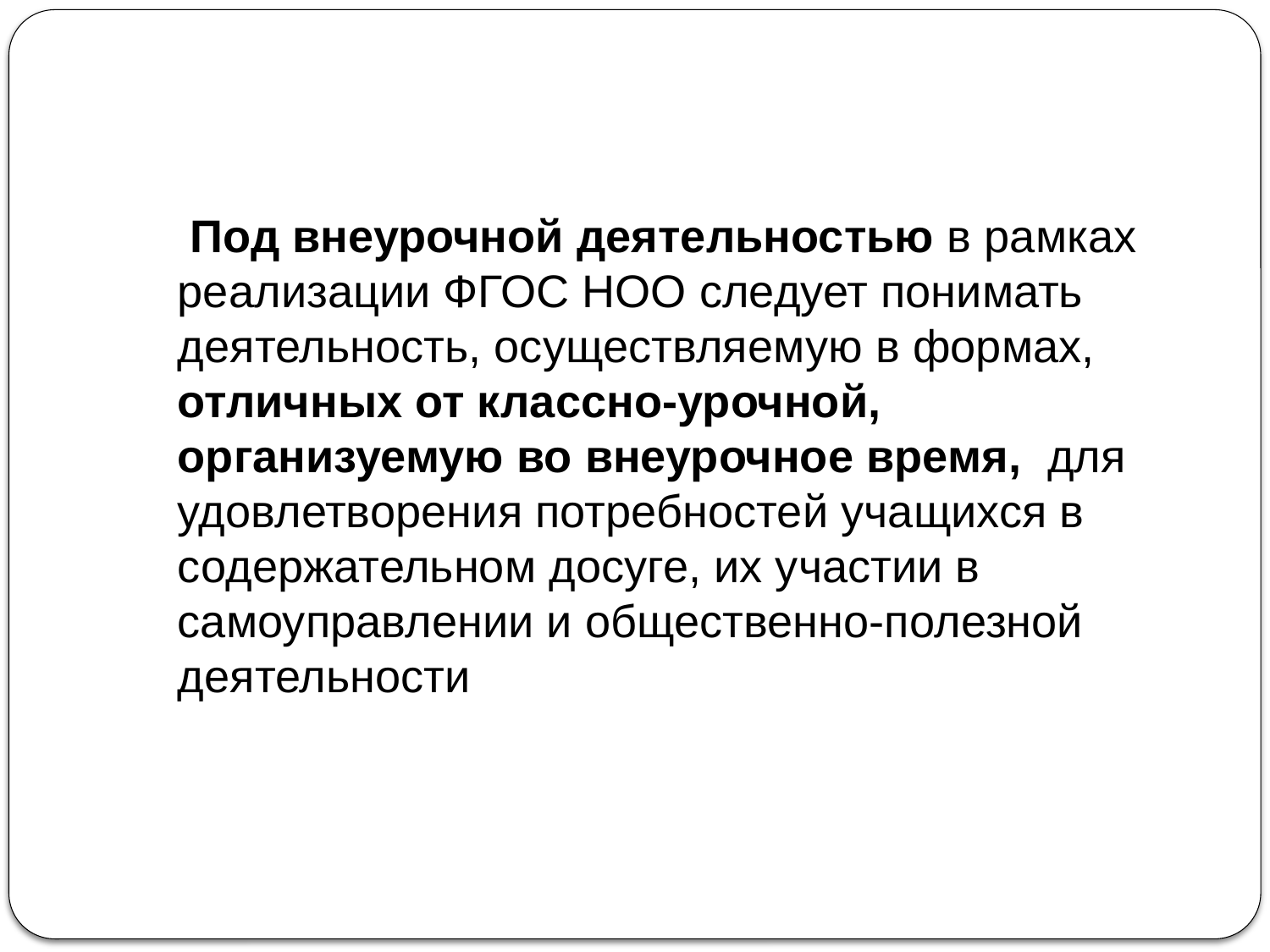

#
    Под внеурочной деятельностью в рамках реализации ФГОС НОО следует понимать деятельность, осуществляемую в формах, отличных от классно-урочной,  организуемую во внеурочное время,  для удовлетворения потребностей учащихся в содержательном досуге, их участии в самоуправлении и общественно-полезной деятельности